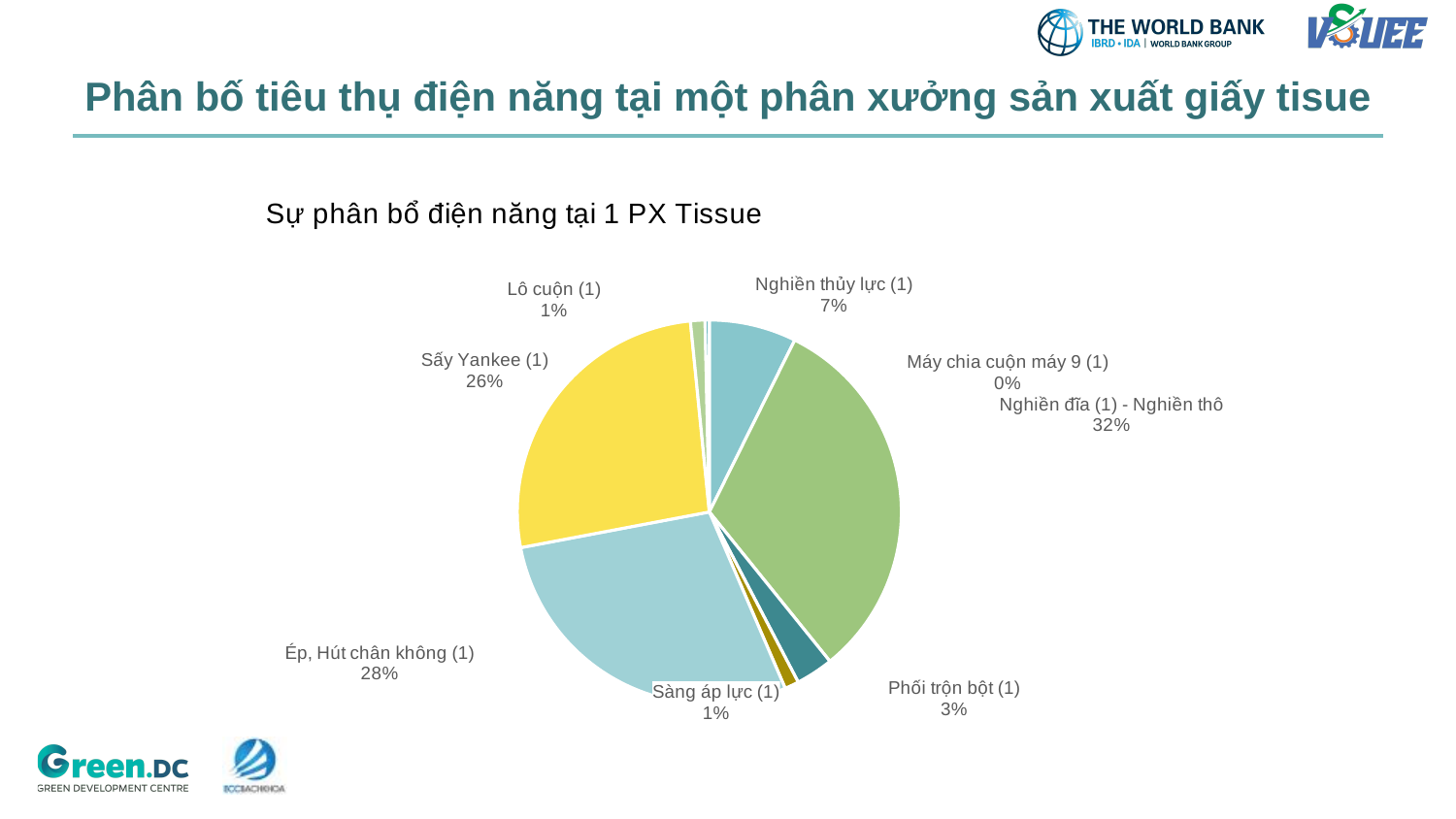

Phân bố tiêu thụ điện năng tại một phân xưởng sản xuất giấy tisue

### Chart: Sự phân bổ điện năng tại 1 PX Tissue

| Category |  |
|---|---|
| Nghiền thủy lực (1) | 0.07318556818613847 |
| Lọc cát (1) | 0.0 |
| Nghiền đĩa (1) - Nghiền thô | 0.3173592365889823 |
| Phối trộn bột (1) | 0.031449107795800534 |
| Sàng áp lực (1) | 0.011863442103450516 |
| Hòm phun bột (1) | 0.0 |
| Ép, Hút chân không (1) | 0.28395609089546936 |
| Sấy Yankee (1) | 0.26313258832027664 |
| Lô cuộn (1) | 0.012210640253516153 |
| Máy chia cuộn máy 9 (1) | 0.0035064282119421863 |